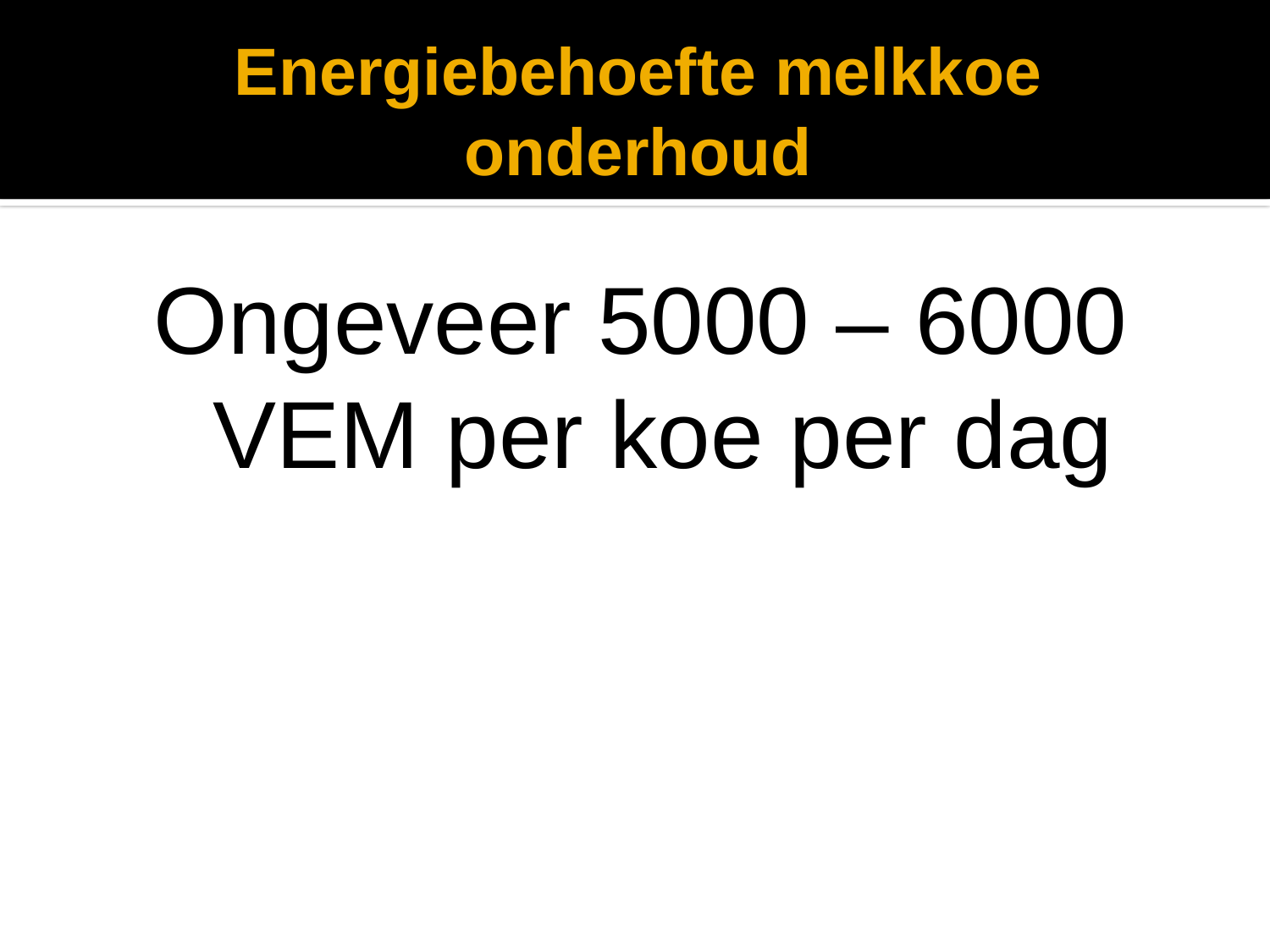

# Energiebehoefte melkkoe onderhoud
Ongeveer 5000 – 6000 VEM per koe per dag